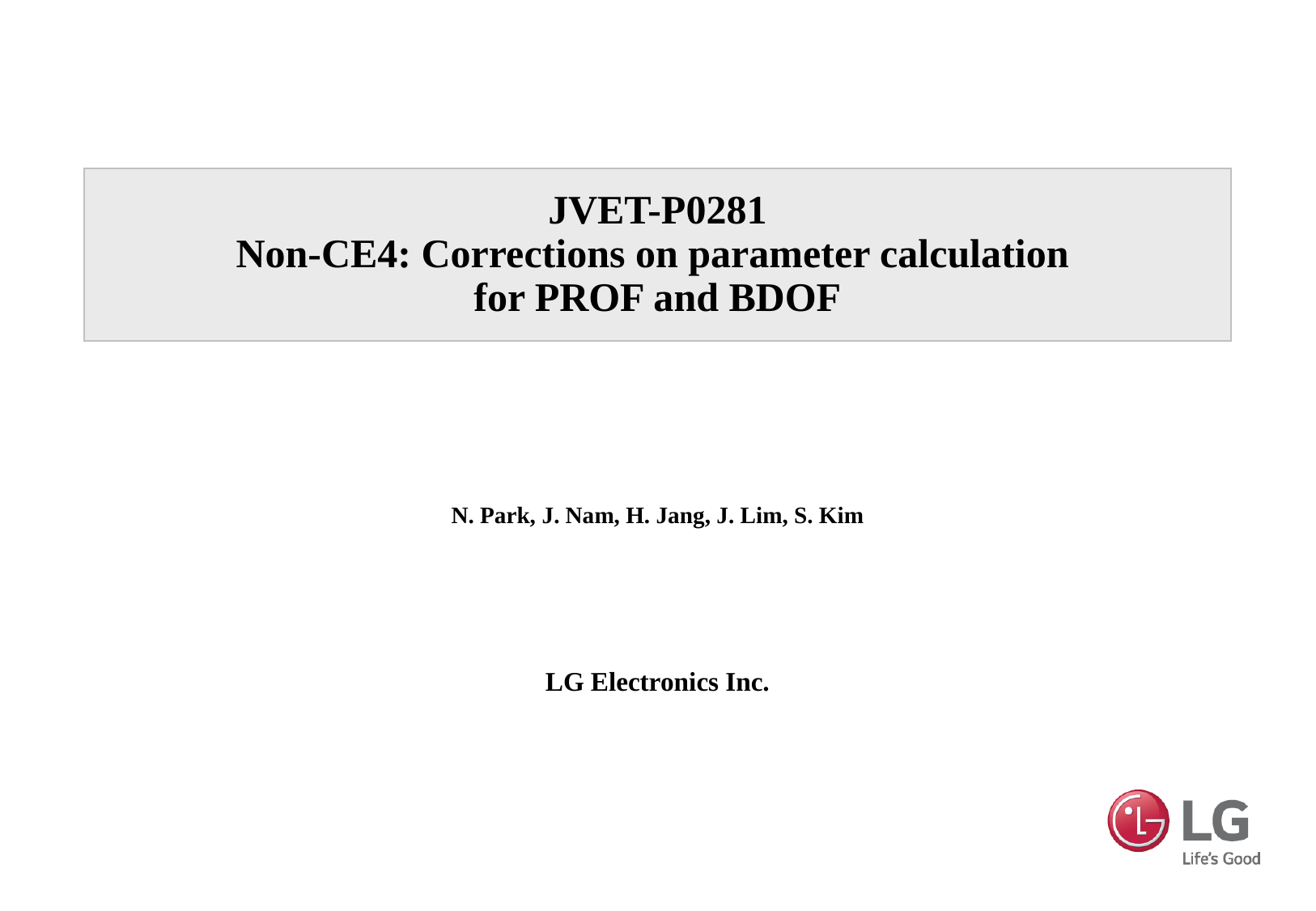

# JVET-P0281 Non-CE4: Corrections on parameter calculation for PROF and BDOF
N. Park, J. Nam, H. Jang, J. Lim, S. Kim